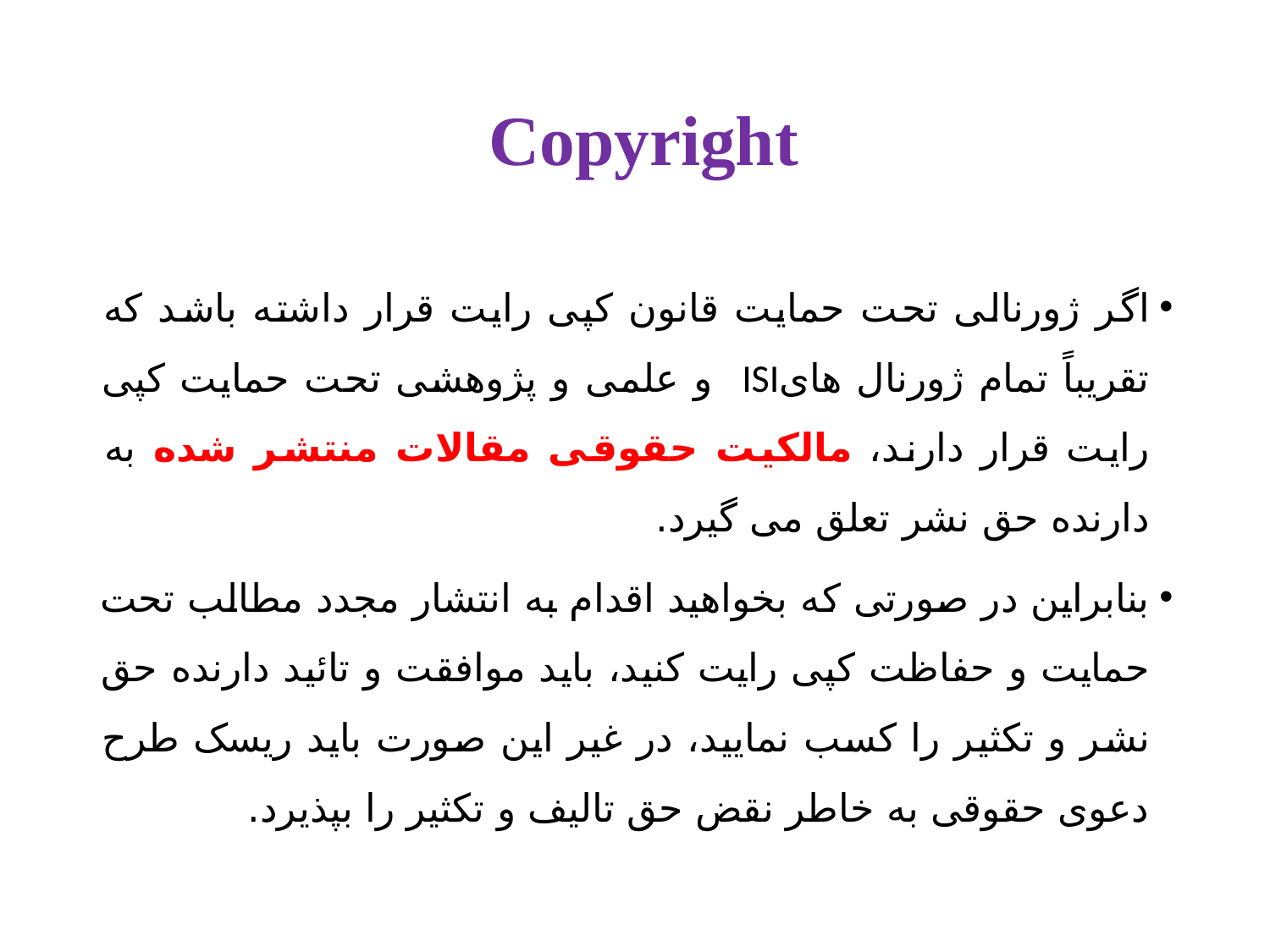

# Copyright
اگر ژورنالی تحت حمایت قانون کپی رایت قرار داشته باشد که تقریباً تمام ژورنال هایISI  و علمی و پژوهشی تحت حمایت کپی رایت قرار دارند، مالکیت حقوقی مقالات منتشر شده به دارنده حق نشر تعلق می گیرد.
بنابراین در صورتی که بخواهید اقدام به انتشار مجدد مطالب تحت حمایت و حفاظت کپی رایت کنید، باید موافقت و تائید دارنده حق نشر و تکثیر را کسب نمایید، در غیر این صورت باید ریسک طرح دعوی حقوقی به خاطر نقض حق تالیف و تکثیر را بپذیرد.

15 November 2021
21